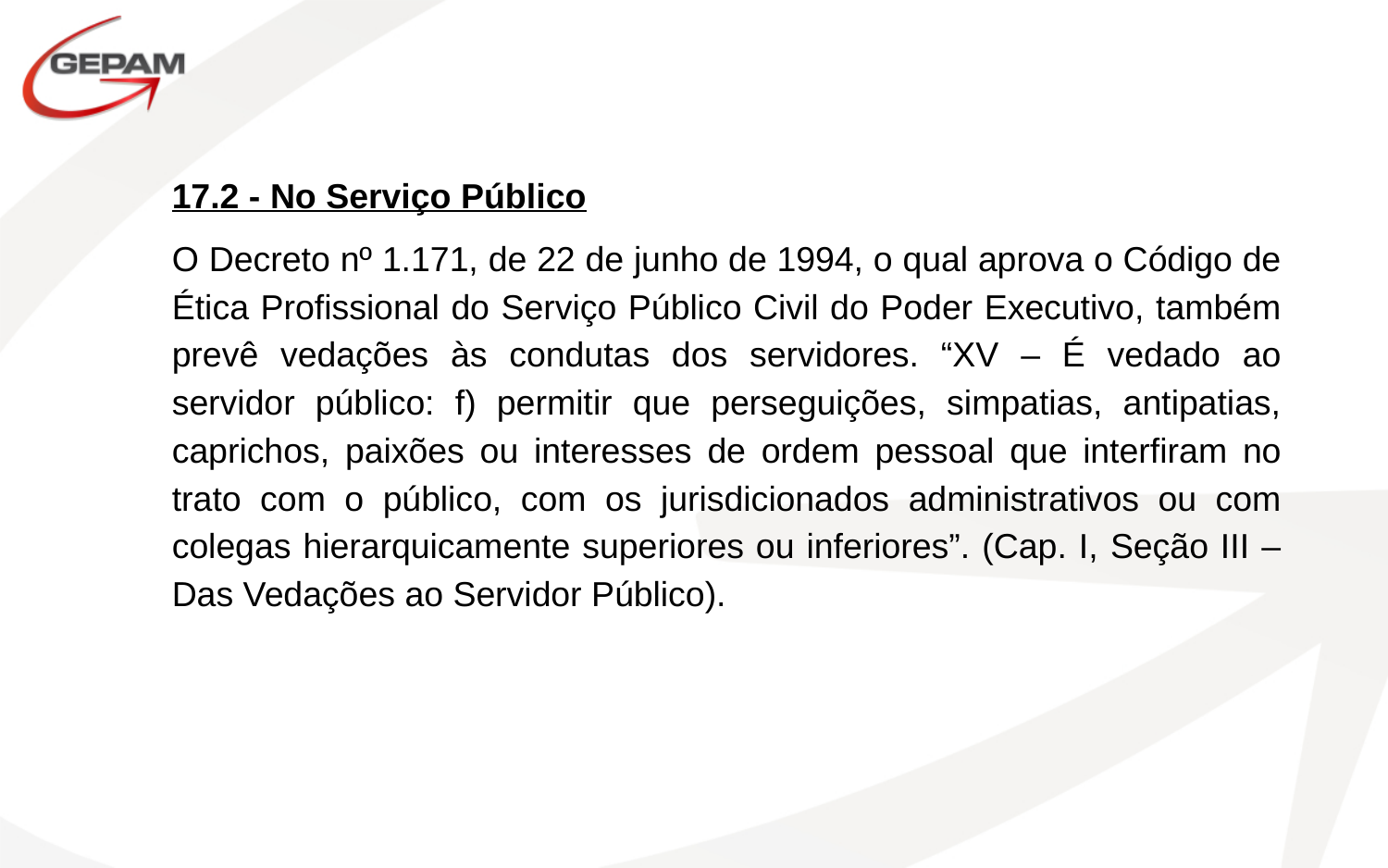

17.2 - No Serviço Público
O Decreto nº 1.171, de 22 de junho de 1994, o qual aprova o Código de Ética Profissional do Serviço Público Civil do Poder Executivo, também prevê vedações às condutas dos servidores. “XV – É vedado ao servidor público: f) permitir que perseguições, simpatias, antipatias, caprichos, paixões ou interesses de ordem pessoal que interfiram no trato com o público, com os jurisdicionados administrativos ou com colegas hierarquicamente superiores ou inferiores”. (Cap. I, Seção III – Das Vedações ao Servidor Público).